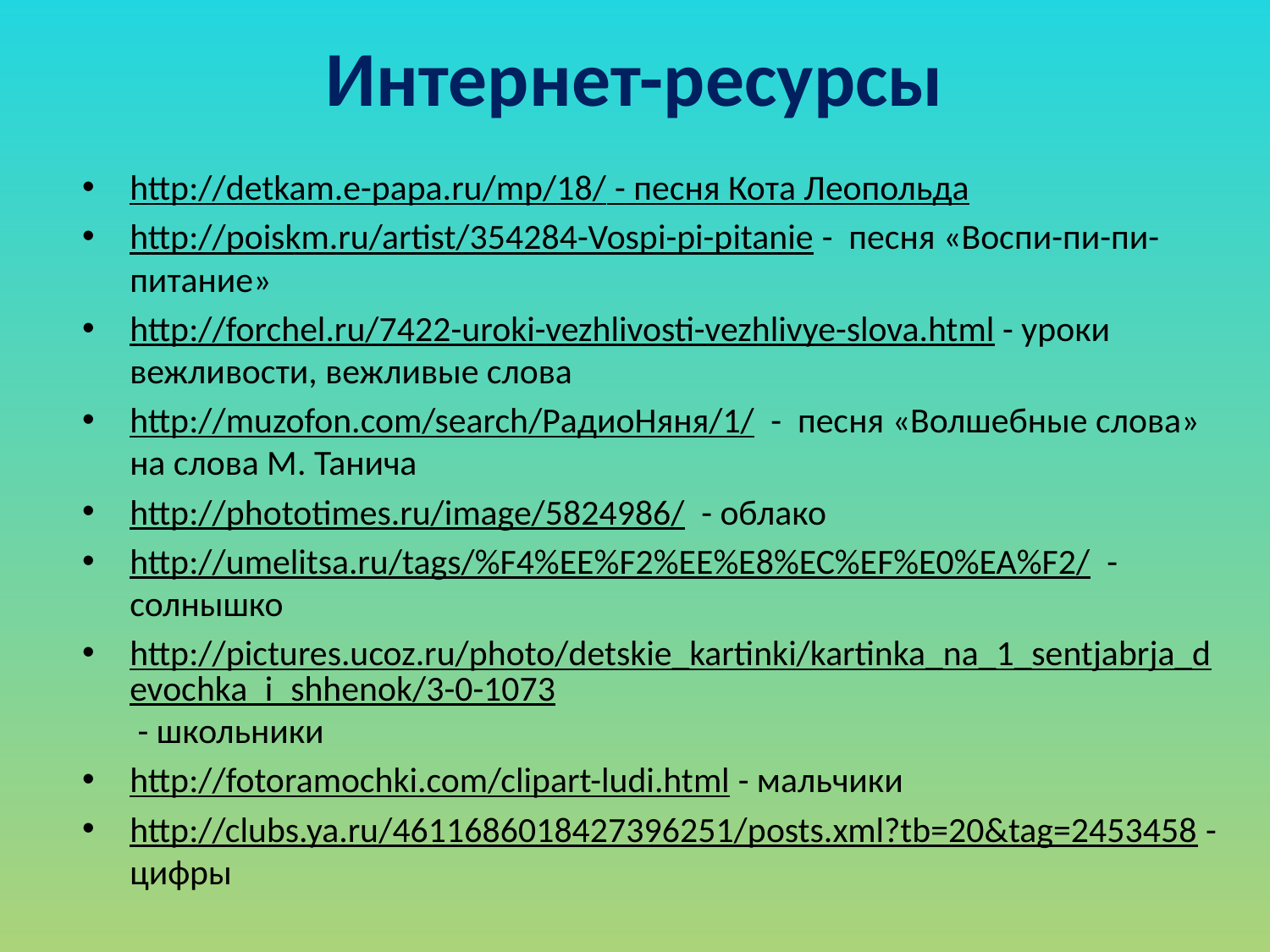

# Интернет-ресурсы
http://detkam.e-papa.ru/mp/18/ - песня Кота Леопольда
http://poiskm.ru/artist/354284-Vospi-pi-pitanie -  песня «Воспи-пи-пи-питание»
http://forchel.ru/7422-uroki-vezhlivosti-vezhlivye-slova.html - уроки вежливости, вежливые слова
http://muzofon.com/search/РадиоНяня/1/  -  песня «Волшебные слова» на слова М. Танича
http://phototimes.ru/image/5824986/  - облако
http://umelitsa.ru/tags/%F4%EE%F2%EE%E8%EC%EF%E0%EA%F2/  - солнышко
http://pictures.ucoz.ru/photo/detskie_kartinki/kartinka_na_1_sentjabrja_devochka_i_shhenok/3-0-1073 - школьники
http://fotoramochki.com/clipart-ludi.html - мальчики
http://clubs.ya.ru/4611686018427396251/posts.xml?tb=20&tag=2453458 - цифры